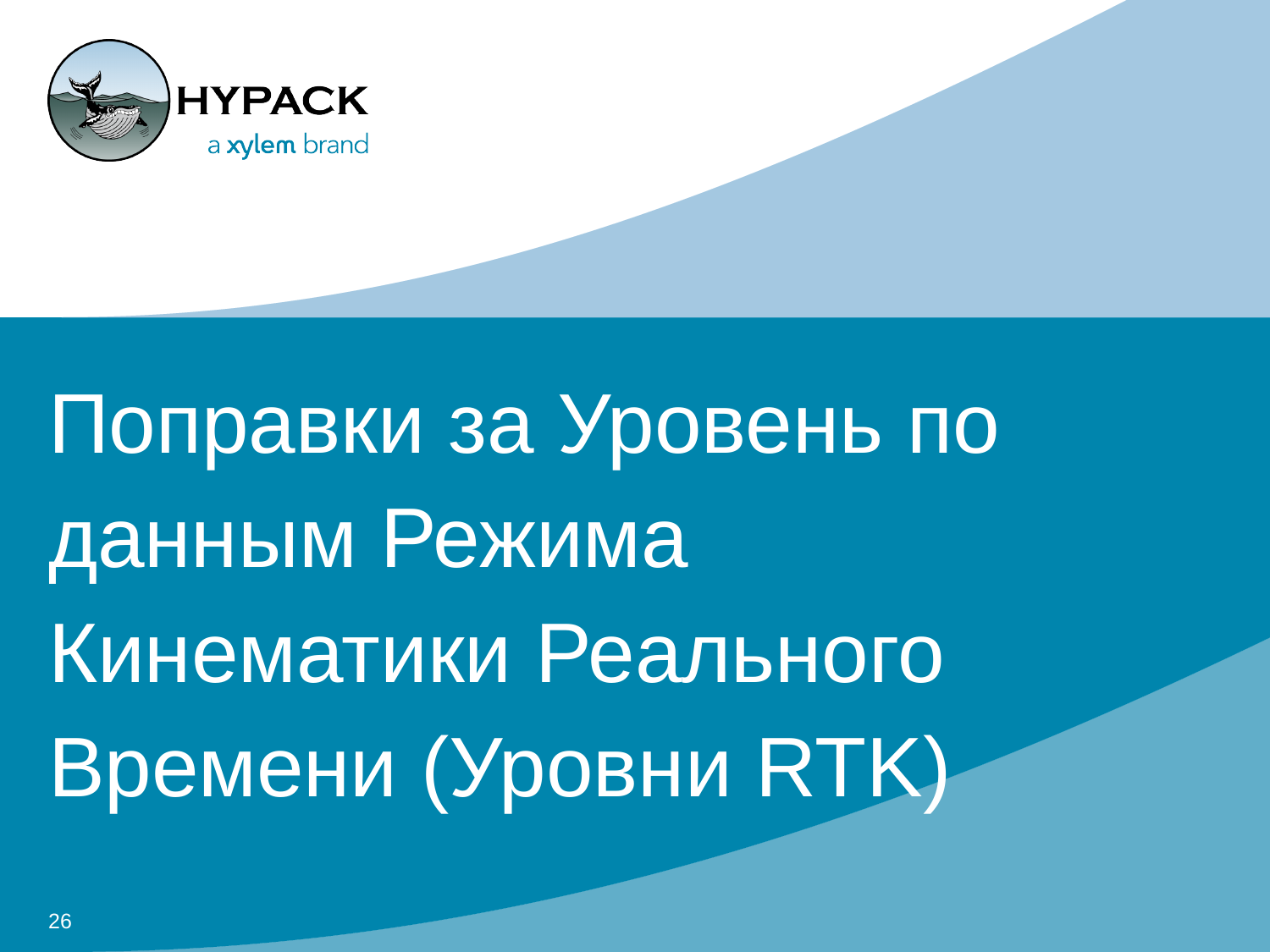

# Поправки за Уровень по данным Режима Кинематики Реального Времени (Уровни RTK)
26